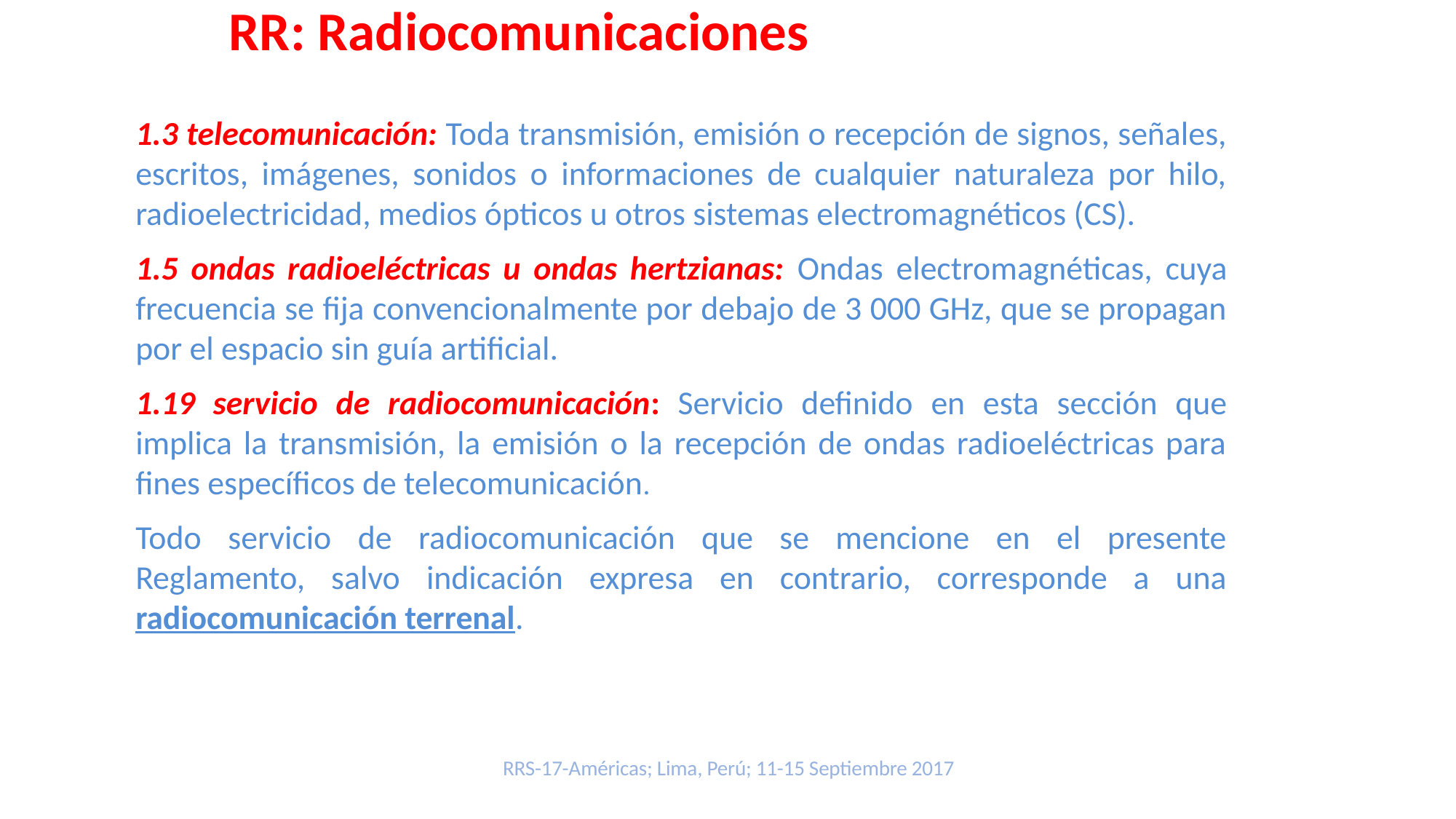

RR: Radiocomunicaciones

1.3 telecomunicación: Toda transmisión, emisión o recepción de signos, señales, escritos, imágenes, sonidos o informaciones de cualquier naturaleza por hilo, radioelectricidad, medios ópticos u otros sistemas electromagnéticos (CS).

1.5 ondas radioeléctricas u ondas hertzianas: Ondas electromagnéticas, cuya frecuencia se fija convencionalmente por debajo de 3 000 GHz, que se propagan por el espacio sin guía artificial.

1.19 servicio de radiocomunicación: Servicio definido en esta sección que implica la transmisión, la emisión o la recepción de ondas radioeléctricas para fines específicos de telecomunicación.

Todo servicio de radiocomunicación que se mencione en el presente Reglamento, salvo indicación expresa en contrario, corresponde a una radiocomunicación terrenal.
RRS-17-Américas; Lima, Perú; 11-15 Septiembre 2017